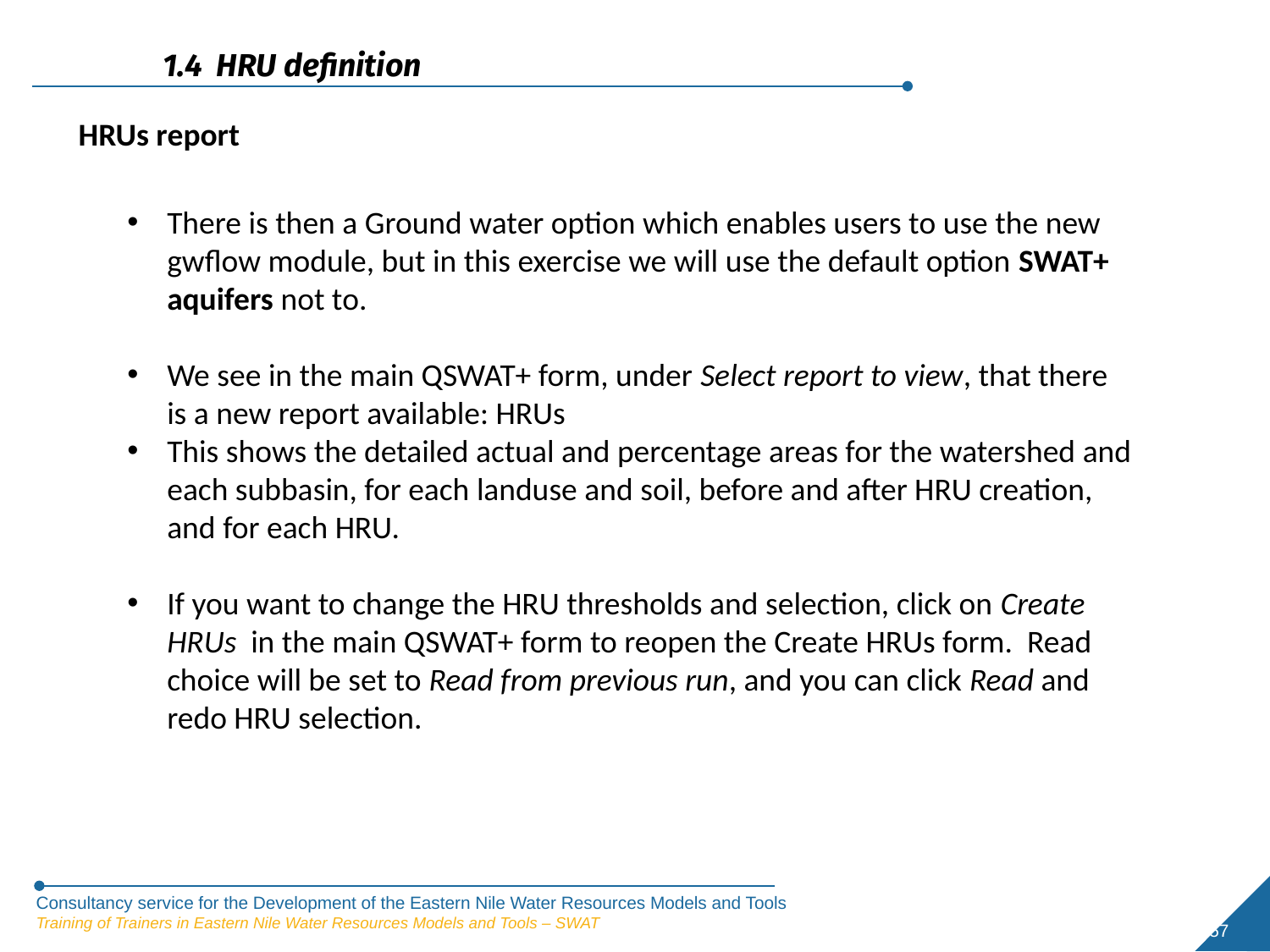

1.4  HRU definition
HRUs report
There is then a Ground water option which enables users to use the new gwflow module, but in this exercise we will use the default option SWAT+ aquifers not to.

We see in the main QSWAT+ form, under Select report to view, that there is a new report available: HRUs
This shows the detailed actual and percentage areas for the watershed and each subbasin, for each landuse and soil, before and after HRU creation, and for each HRU.

If you want to change the HRU thresholds and selection, click on Create HRUs  in the main QSWAT+ form to reopen the Create HRUs form.  Read choice will be set to Read from previous run, and you can click Read and redo HRU selection.